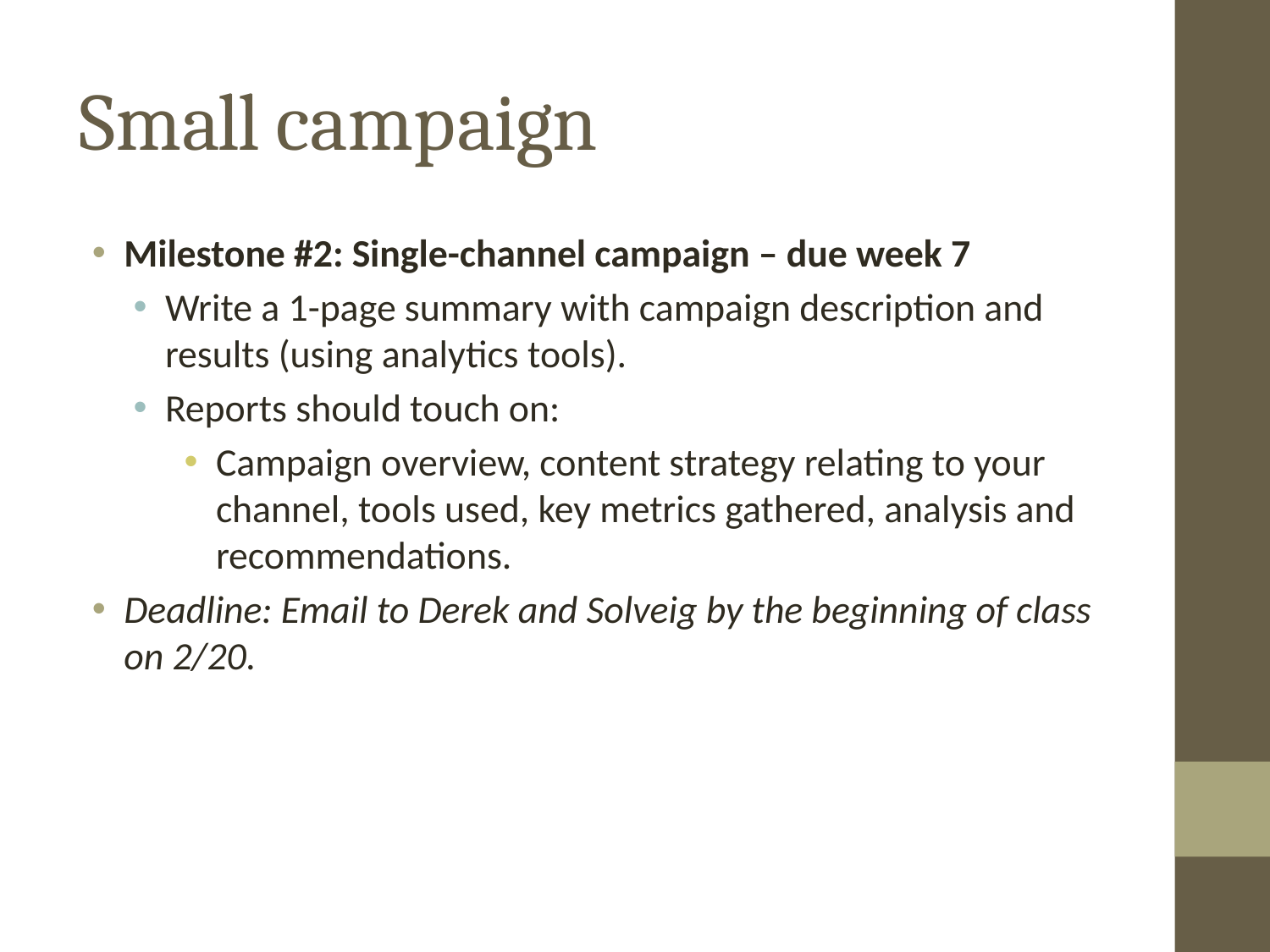

# Small campaign
Milestone #2: Single-channel campaign – due week 7
Write a 1-page summary with campaign description and results (using analytics tools).
Reports should touch on:
Campaign overview, content strategy relating to your channel, tools used, key metrics gathered, analysis and recommendations.
Deadline: Email to Derek and Solveig by the beginning of class on 2/20.